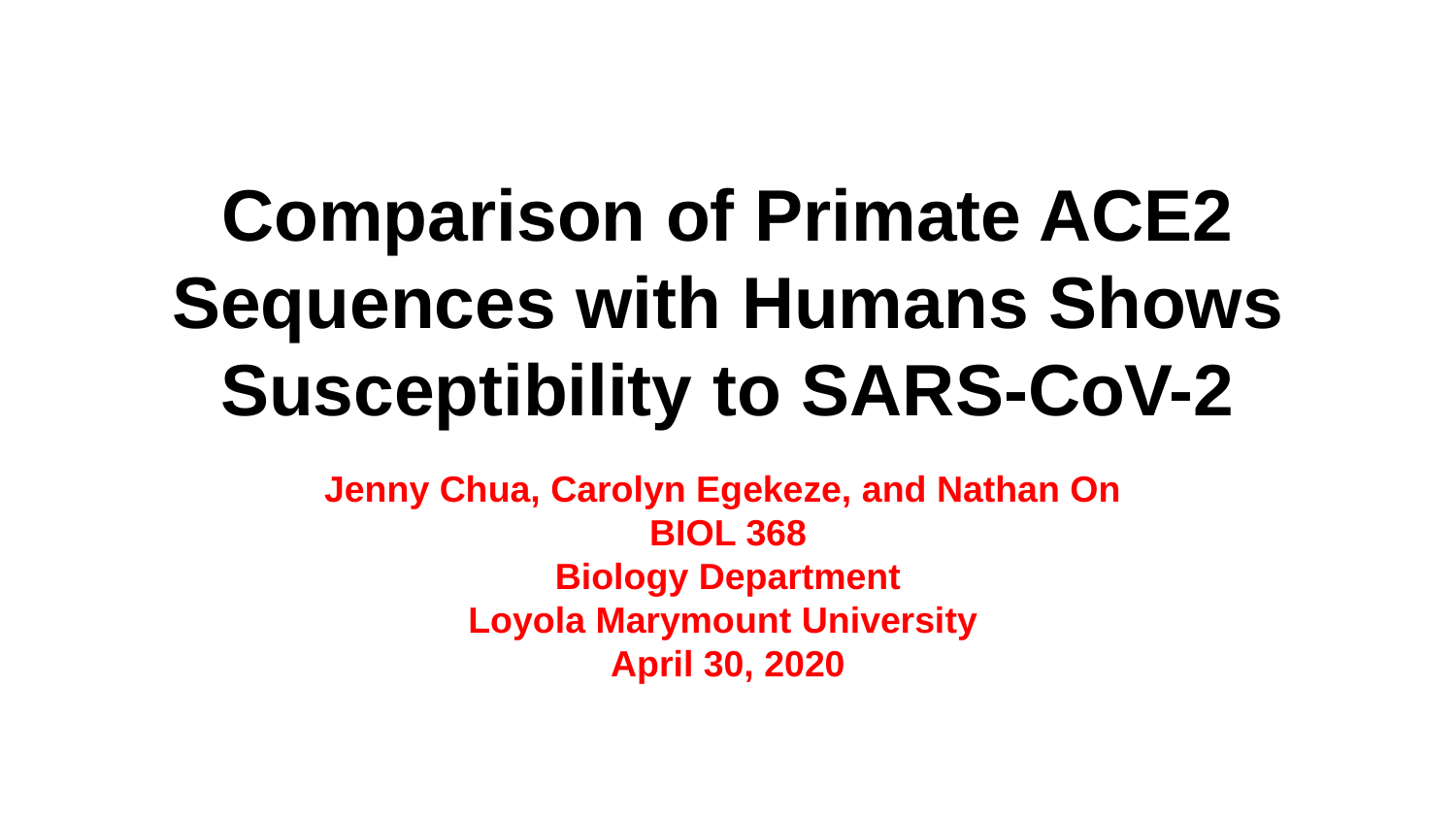

# Comparison of Primate ACE2 Sequences with Humans Shows Susceptibility to SARS-CoV-2
Jenny Chua, Carolyn Egekeze, and Nathan On
BIOL 368
Biology Department
Loyola Marymount University
April 30, 2020